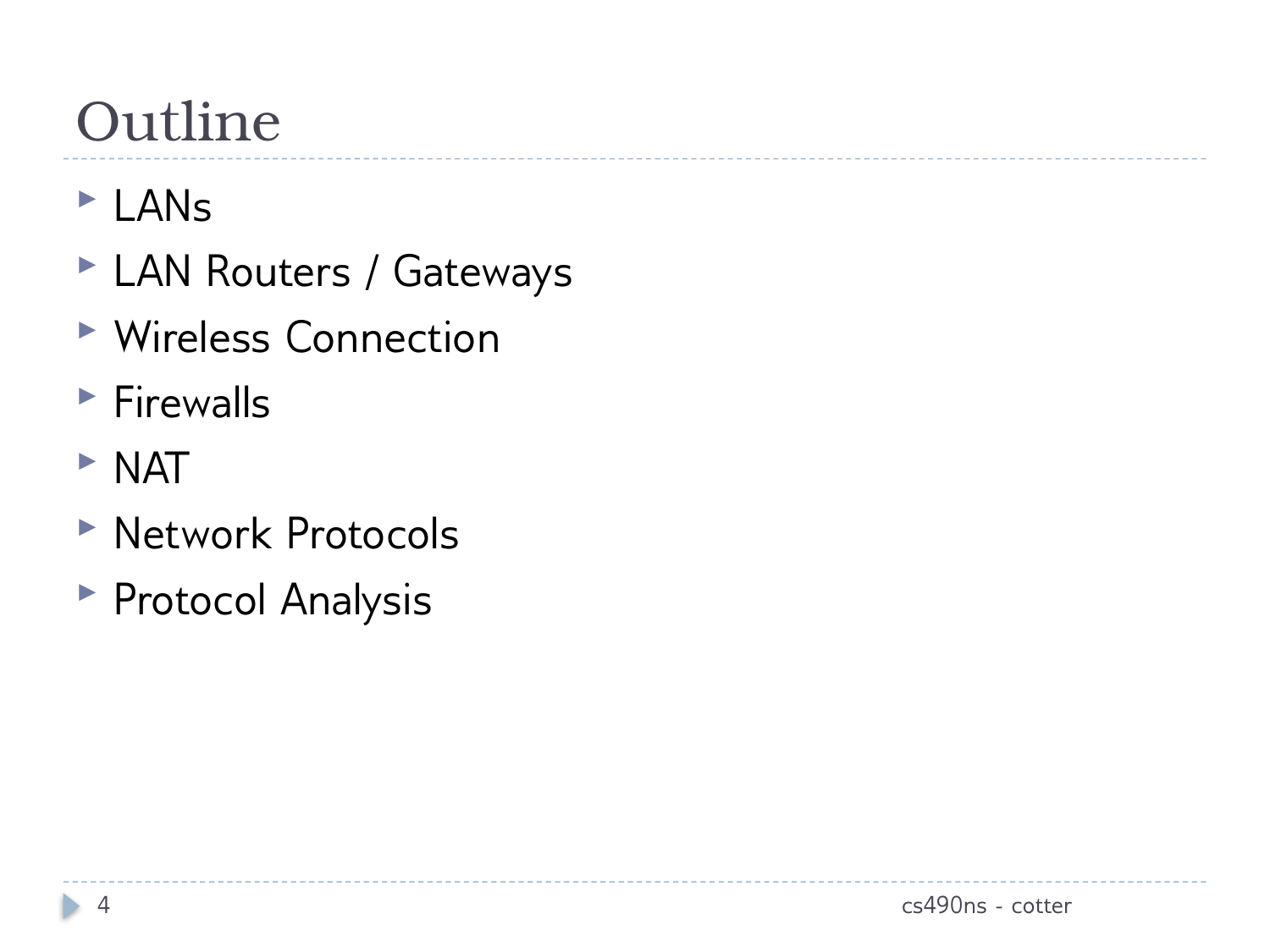

# Outline
LANs
LAN Routers / Gateways
Wireless Connection
Firewalls
NAT
Network Protocols
Protocol Analysis
4
cs490ns - cotter